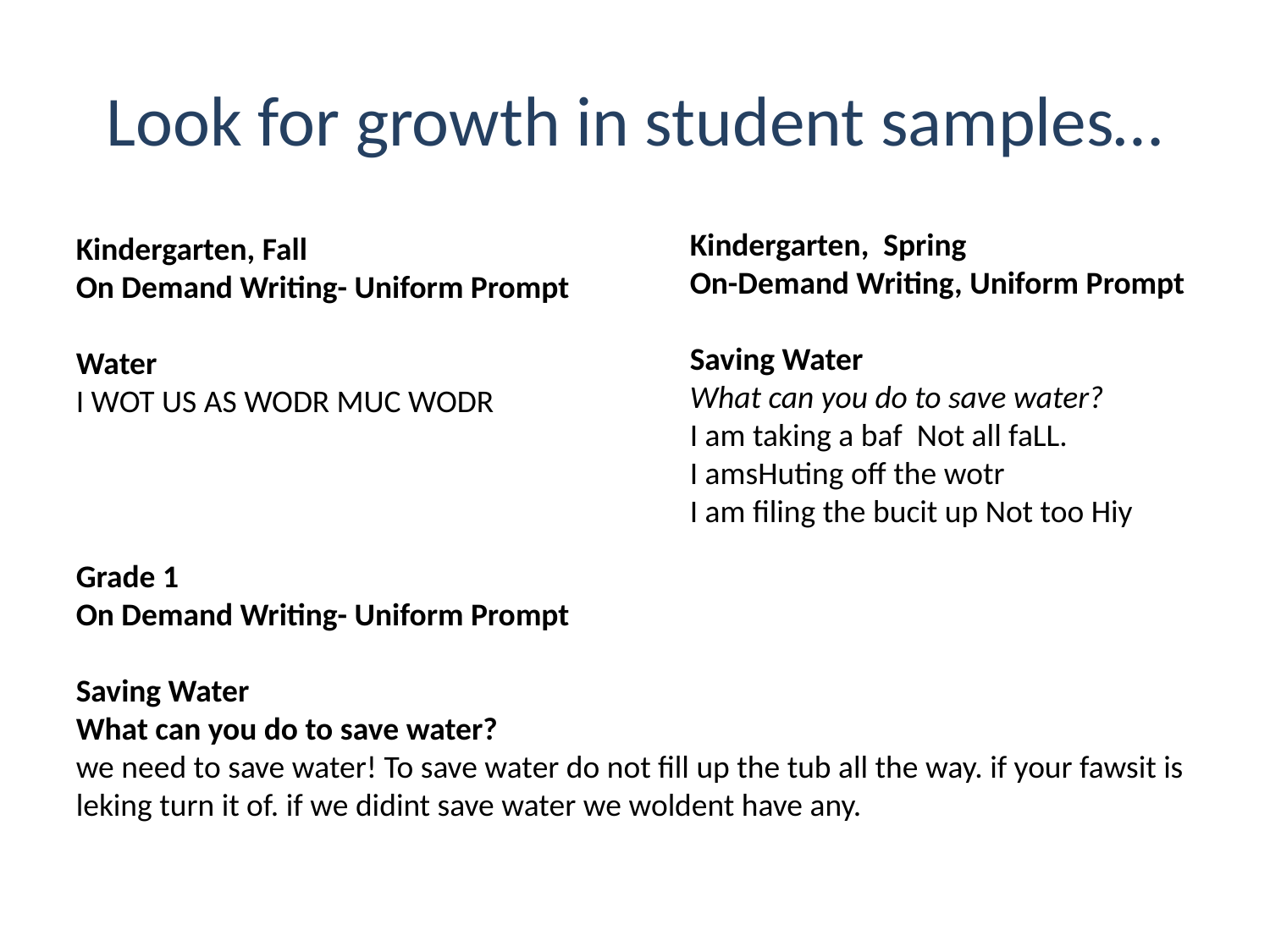

# Look for growth in student samples…
Kindergarten,  Spring
On-Demand Writing, Uniform Prompt

Saving Water
What can you do to save water?
I am taking a baf  Not all faLL.
I amsHuting off the wotr
I am filing the bucit up Not too Hiy

Kindergarten, Fall
On Demand Writing- Uniform Prompt

Water
I WOT US AS WODR MUC WODR

Grade 1
On Demand Writing- Uniform Prompt

Saving Water
What can you do to save water?
we need to save water! To save water do not fill up the tub all the way. if your fawsit is leking turn it of. if we didint save water we woldent have any.